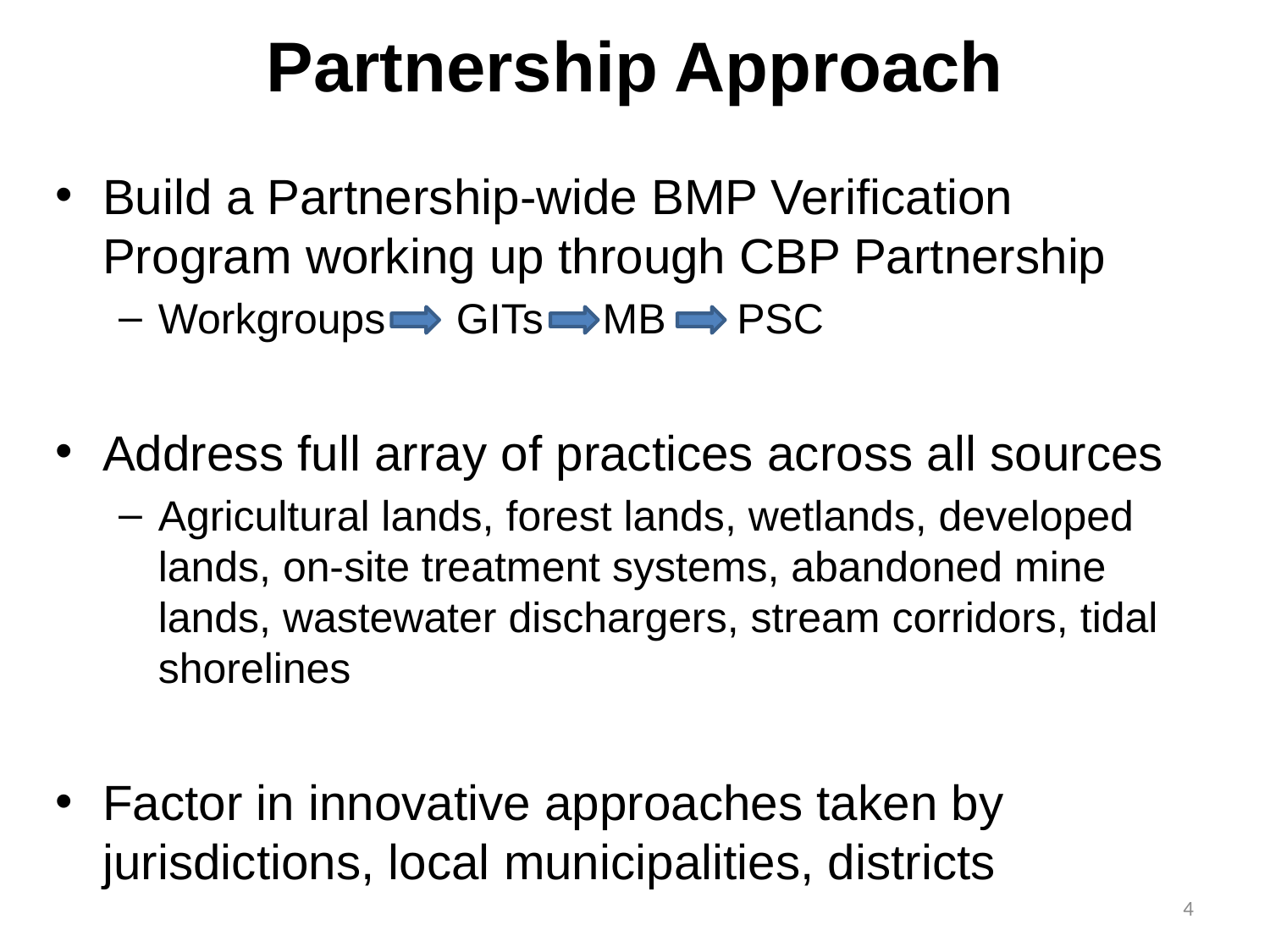

# Partnership Approach
Build a Partnership-wide BMP Verification Program working up through CBP Partnership
Workgroups      GITs     MB      PSC

Address full array of practices across all sources
Agricultural lands, forest lands, wetlands, developed lands, on-site treatment systems, abandoned mine lands, wastewater dischargers, stream corridors, tidal shorelines

Factor in innovative approaches taken by jurisdictions, local municipalities, districts

4